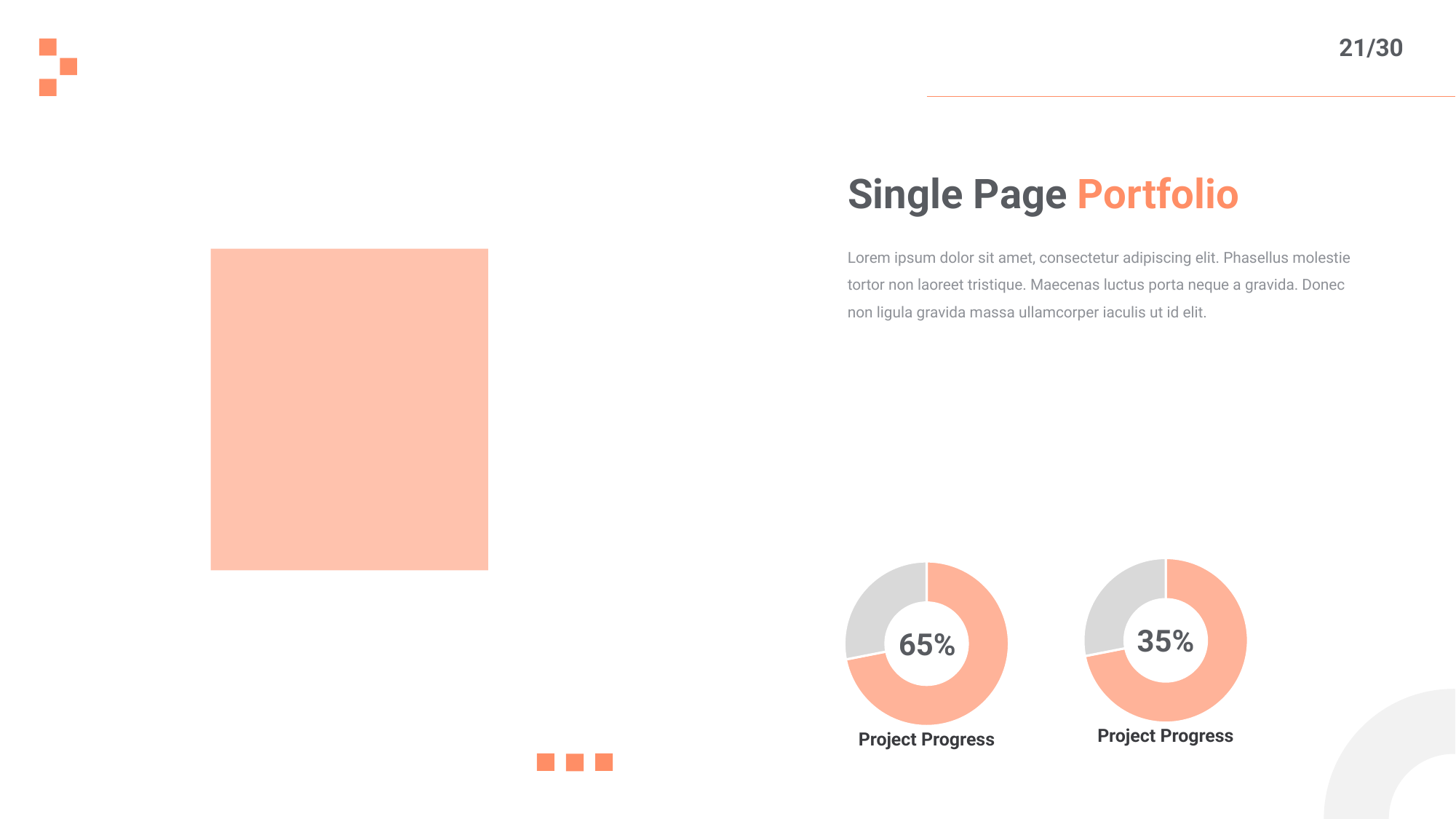

21/30

Single Page Portfolio
Lorem ipsum dolor sit amet, consectetur adipiscing elit. Phasellus molestie tortor non laoreet tristique. Maecenas luctus porta neque a gravida. Donec non ligula gravida massa ullamcorper iaculis ut id elit.

### Chart

| Category | Sales |
|---|---|
| 1st Qtr | 8.2 |
| 2nd Qtr | 3.2 |

### Chart

| Category | Sales |
|---|---|
| 1st Qtr | 8.2 |
| 2nd Qtr | 3.2 |
35%
65%

Project Progress
Project Progress